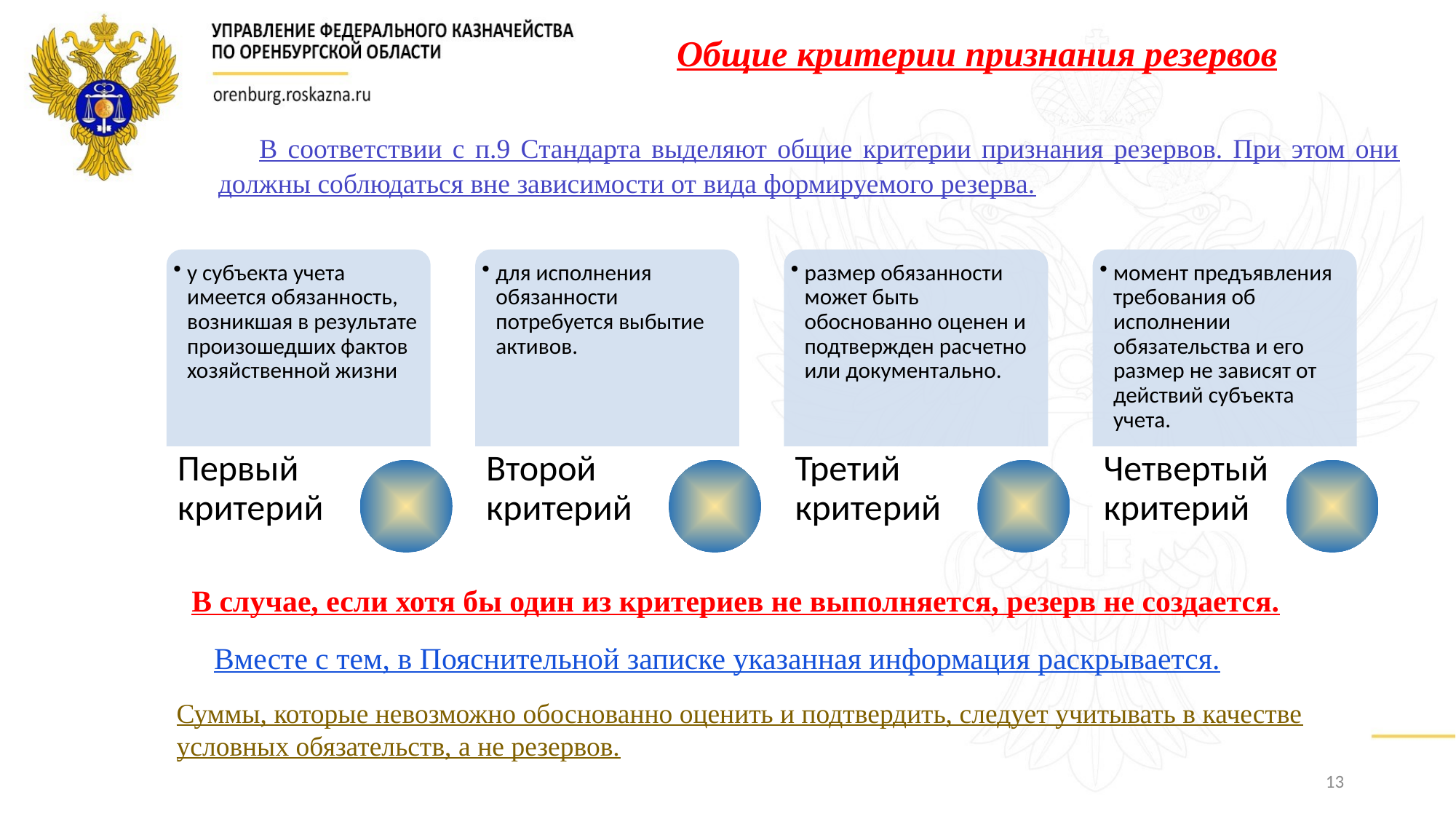

Общие критерии признания резервов

В соответствии с п.9 Стандарта выделяют общие критерии признания резервов. При этом они должны соблюдаться вне зависимости от вида формируемого резерва.
у субъекта учета имеется обязанность, возникшая в результате произошедших фактов хозяйственной жизни
Первый критерий
для исполнения обязанности потребуется выбытие активов.
Второй критерий
размер обязанности может быть обоснованно оценен и подтвержден расчетно или документально.
Третий критерий
момент предъявления требования об исполнении обязательства и его размер не зависят от действий субъекта учета.
Четвертый критерий
В случае, если хотя бы один из критериев не выполняется, резерв не создается.
Вместе с тем, в Пояснительной записке указанная информация раскрывается.
Суммы, которые невозможно обоснованно оценить и подтвердить, следует учитывать в качестве условных обязательств, а не резервов.
13